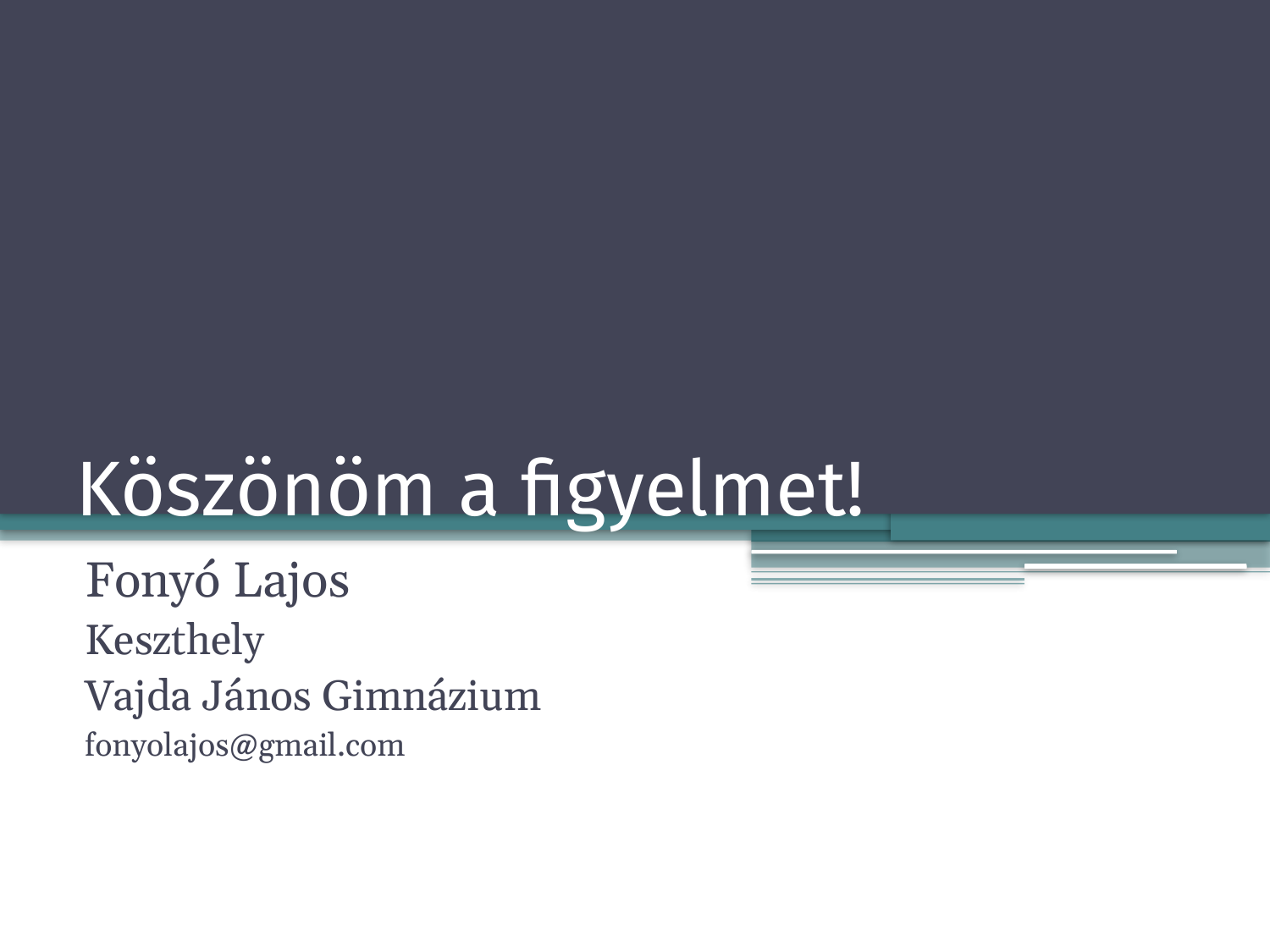

# Köszönöm a figyelmet!
Fonyó Lajos
Keszthely
Vajda János Gimnázium
fonyolajos@gmail.com